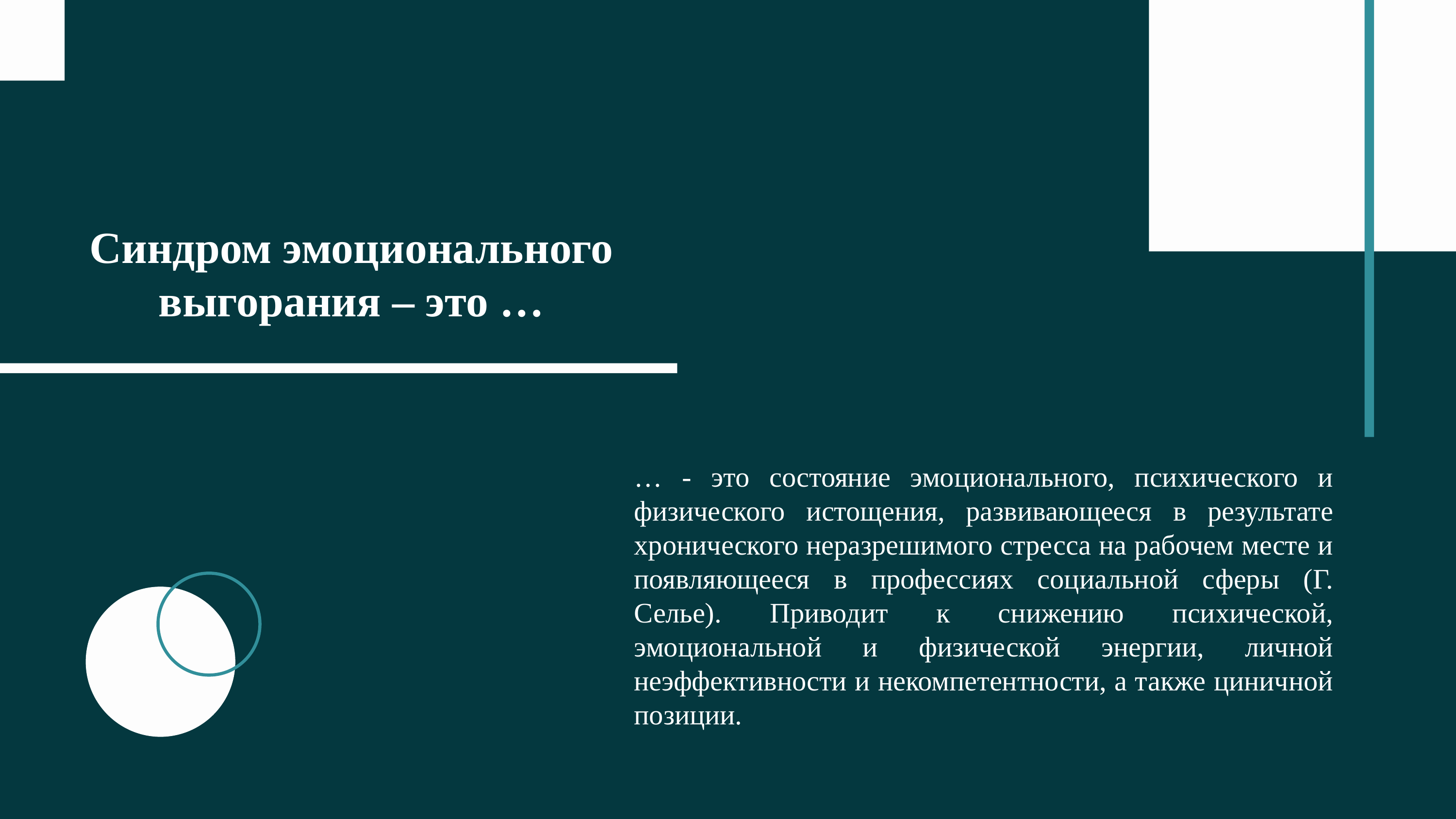

Синдром эмоционального выгорания – это …

… - это состояние эмоционального, психического и физического истощения, развивающееся в результате хронического неразрешимого стресса на рабочем месте и появляющееся в профессиях социальной сферы (Г. Селье). Приводит к снижению психической, эмоциональной и физической энергии, личной неэффективности и некомпетентности, а также циничной позиции.